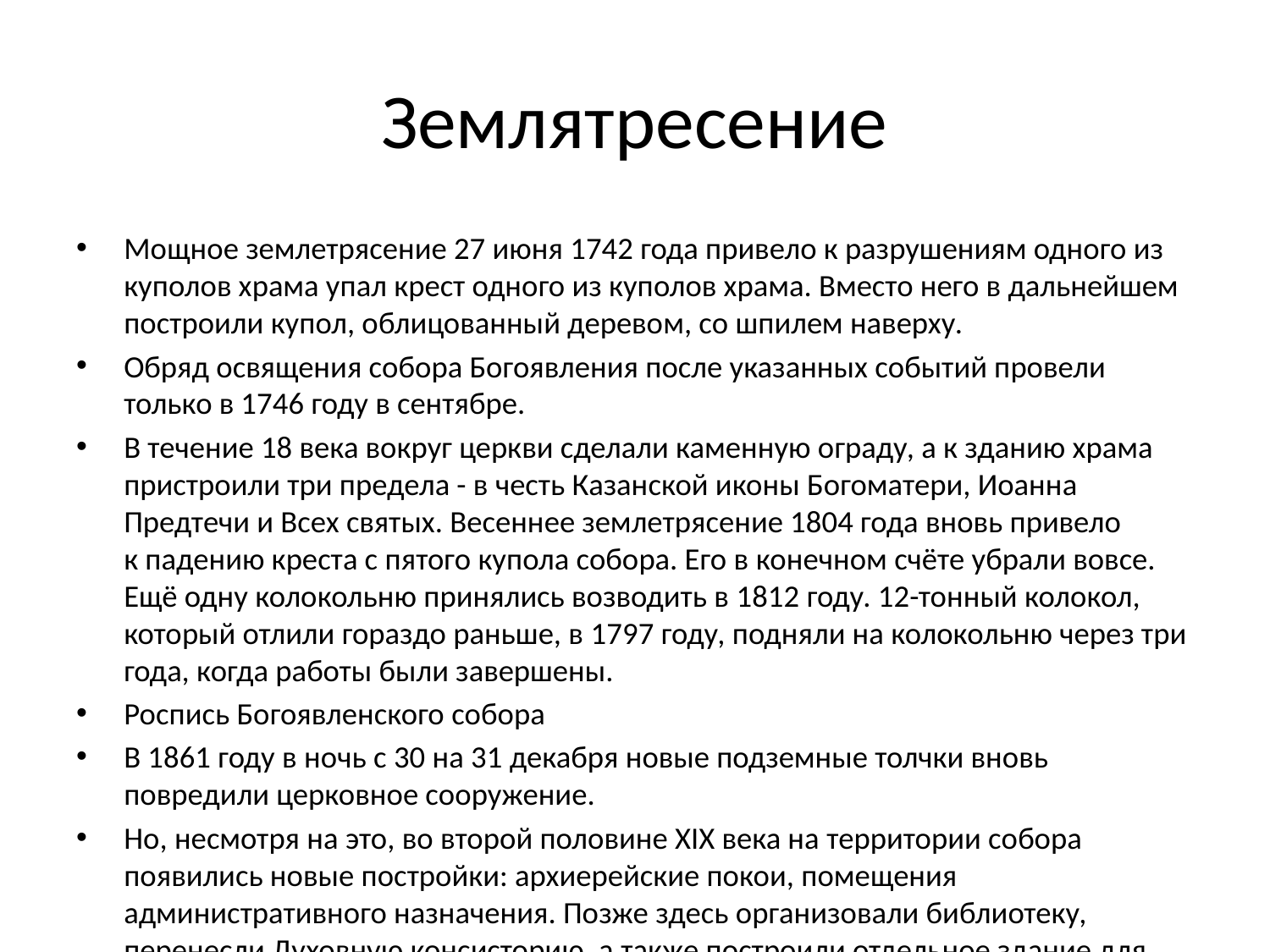

# Землятресение
Мощное землетрясение 27 июня 1742 года привело к разрушениям одного из куполов храма упал крест одного из куполов храма. Вместо него в дальнейшем построили купол, облицованный деревом, со шпилем наверху.
Обряд освящения собора Богоявления после указанных событий провели только в 1746 году в сентябре.
В течение 18 века вокруг церкви сделали каменную ограду, а к зданию храма пристроили три предела - в честь Казанской иконы Богоматери, Иоанна Предтечи и Всех святых. Весеннее землетрясение 1804 года вновь привело к падению креста с пятого купола собора. Его в конечном счёте убрали вовсе. Ещё одну колокольню принялись возводить в 1812 году. 12-тонный колокол, который отлили гораздо раньше, в 1797 году, подняли на колокольню через три года, когда работы были завершены.
Роспись Богоявленского собора
В 1861 году в ночь с 30 на 31 декабря новые подземные толчки вновь повредили церковное сооружение.
Но, несмотря на это, во второй половине XIX века на территории собора появились новые постройки: архиерейские покои, помещения административного назначения. Позже здесь организовали библиотеку, перенесли Духовную консисторию, а также построили отдельное здание для духовного училища. Для архиереев возвели усыпальницу.